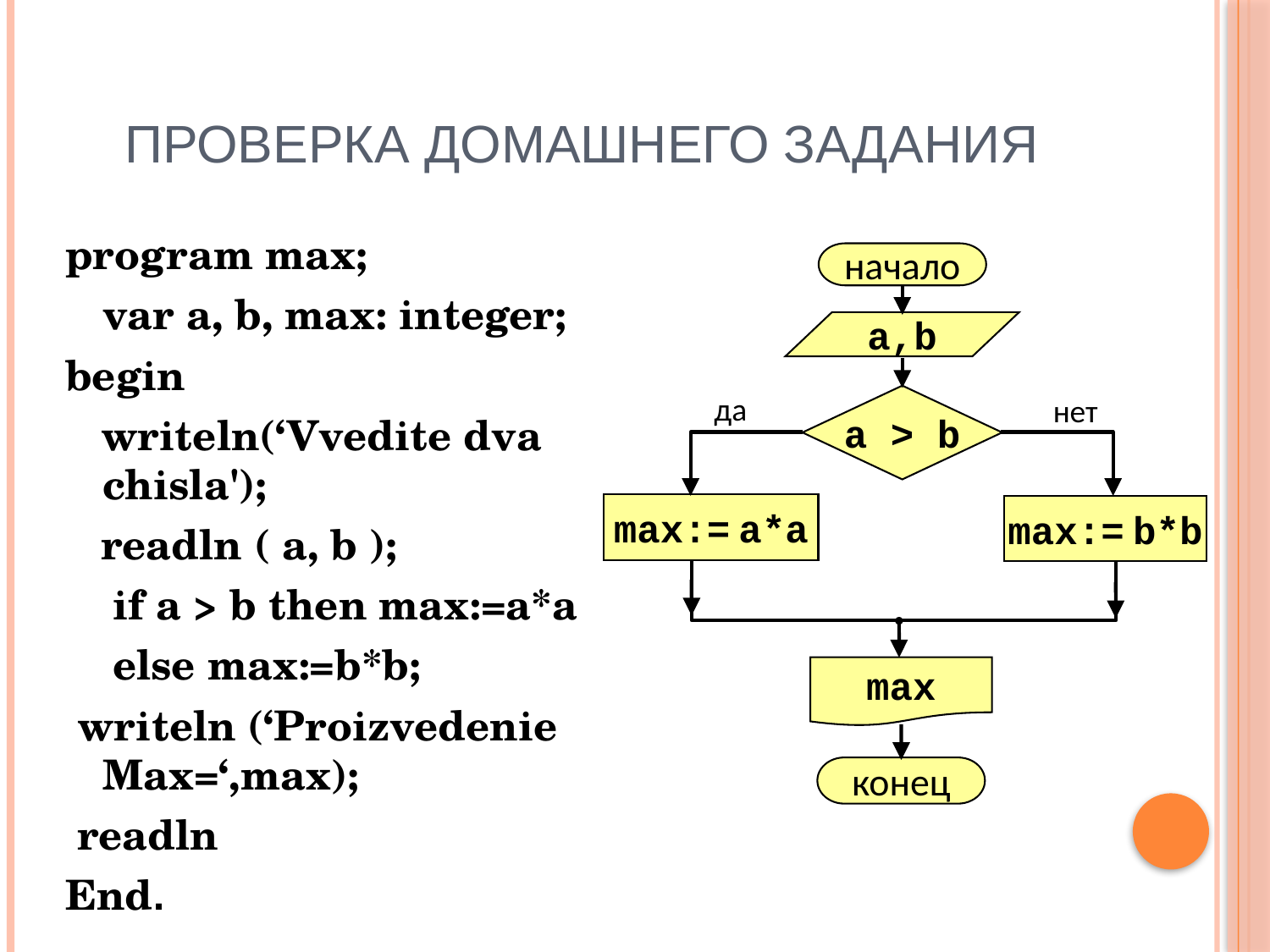

# Проверка домашнего задания
program max;
	var a, b, max: integer;
begin
   writeln(‘Vvedite dva chisla');
   readln ( a, b );
    if a > b then max:=a*a
    else max:=b*b;
 writeln (‘Proizvedenie Max=‘,max);
 readln
End.

начало

a,b

да
нет
a > b

max:= a*а
max:= b*b

max

конец